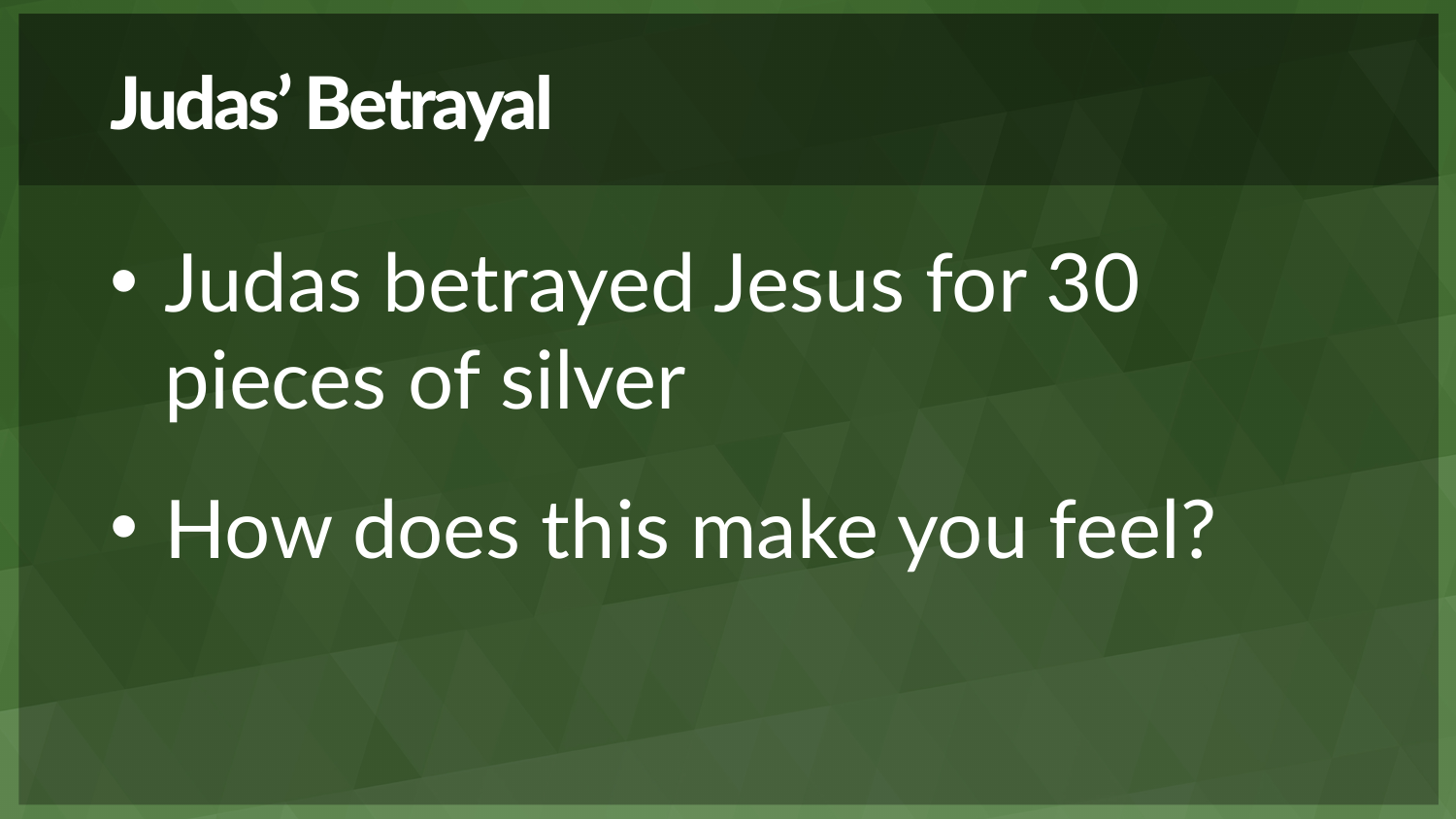

# Judas’ Betrayal
Judas betrayed Jesus for 30 pieces of silver
How does this make you feel?